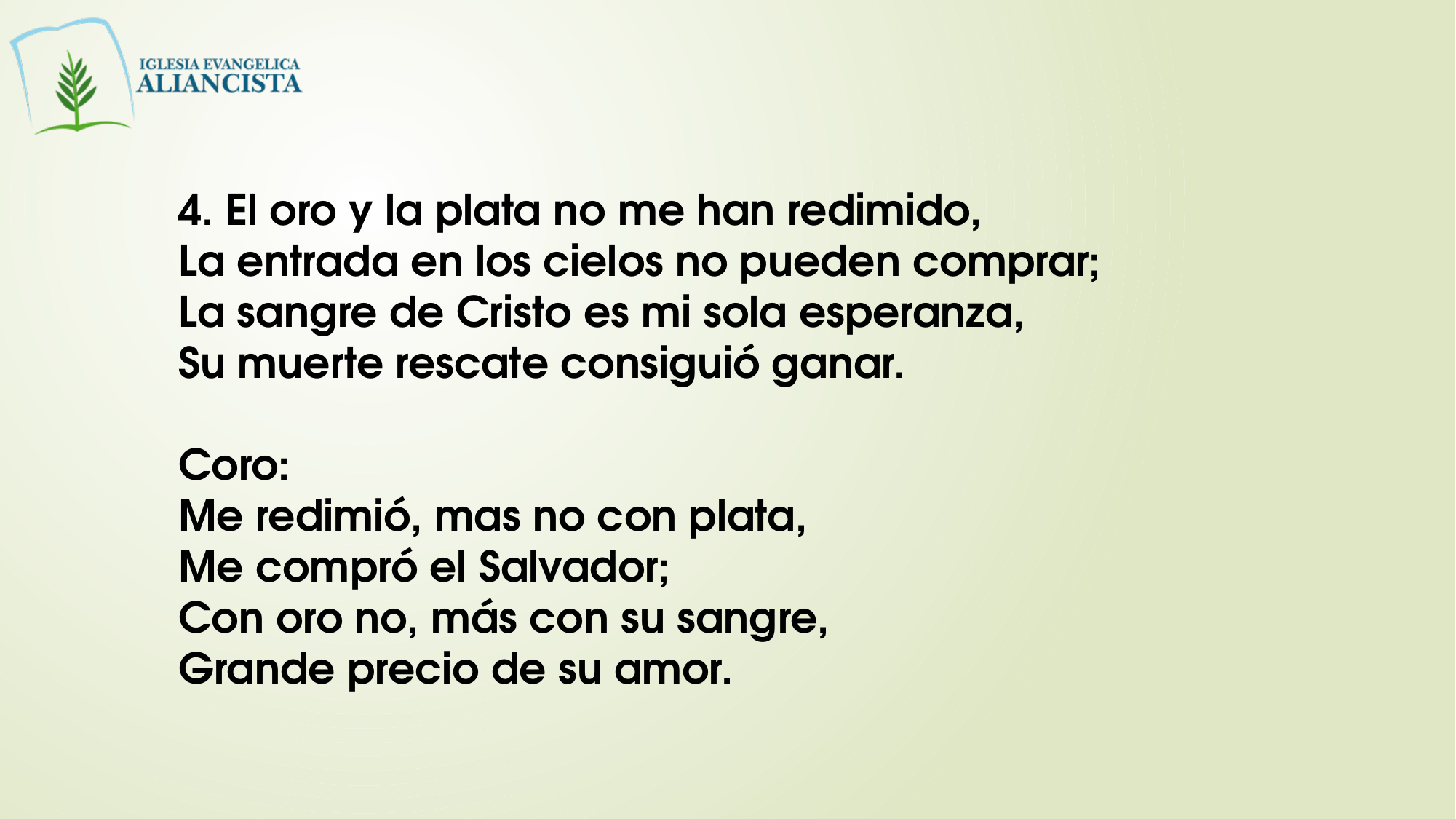

4. El oro y la plata no me han redimido,
La entrada en los cielos no pueden comprar;
La sangre de Cristo es mi sola esperanza,
Su muerte rescate consiguió ganar.

Coro:
Me redimió, mas no con plata,
Me compró el Salvador;
Con oro no, más con su sangre,
Grande precio de su amor.